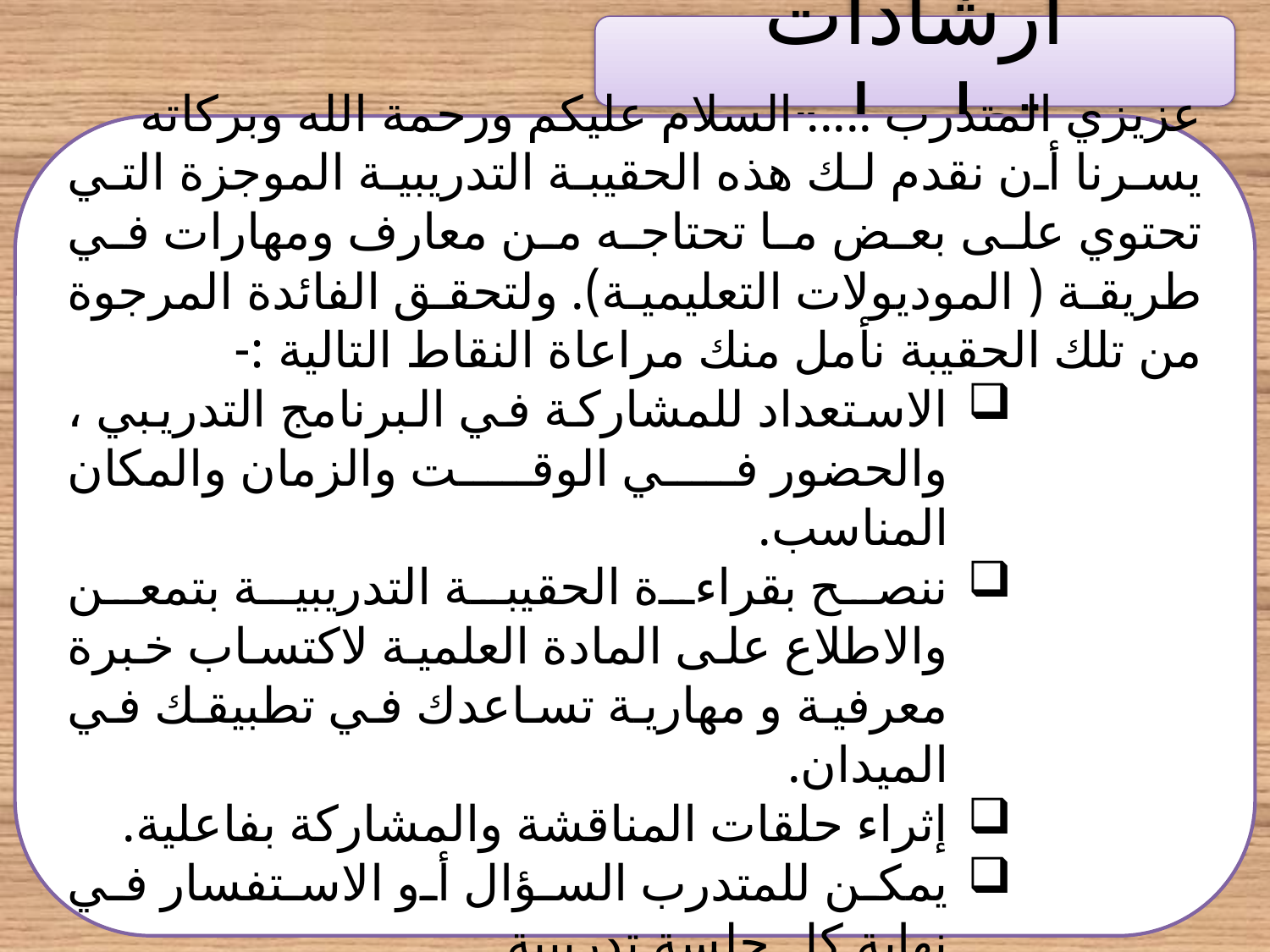

ارشادات وتعليمات
عزيزي المتدرب ..... السلام عليكم ورحمة الله وبركاته
يسرنا أن نقدم لك هذه الحقيبة التدريبية الموجزة التي تحتوي على بعض ما تحتاجه من معارف ومهارات في طريقة ( الموديولات التعليمية). ولتحقق الفائدة المرجوة من تلك الحقيبة نأمل منك مراعاة النقاط التالية :-
الاستعداد للمشاركة في البرنامج التدريبي ، والحضور في الوقت والزمان والمكان المناسب.
ننصح بقراءة الحقيبة التدريبية بتمعن والاطلاع على المادة العلمية لاكتساب خبرة معرفية و مهارية تساعدك في تطبيقك في الميدان.
إثراء حلقات المناقشة والمشاركة بفاعلية.
يمكن للمتدرب السؤال أو الاستفسار في نهاية كل جلسة تدريبية .